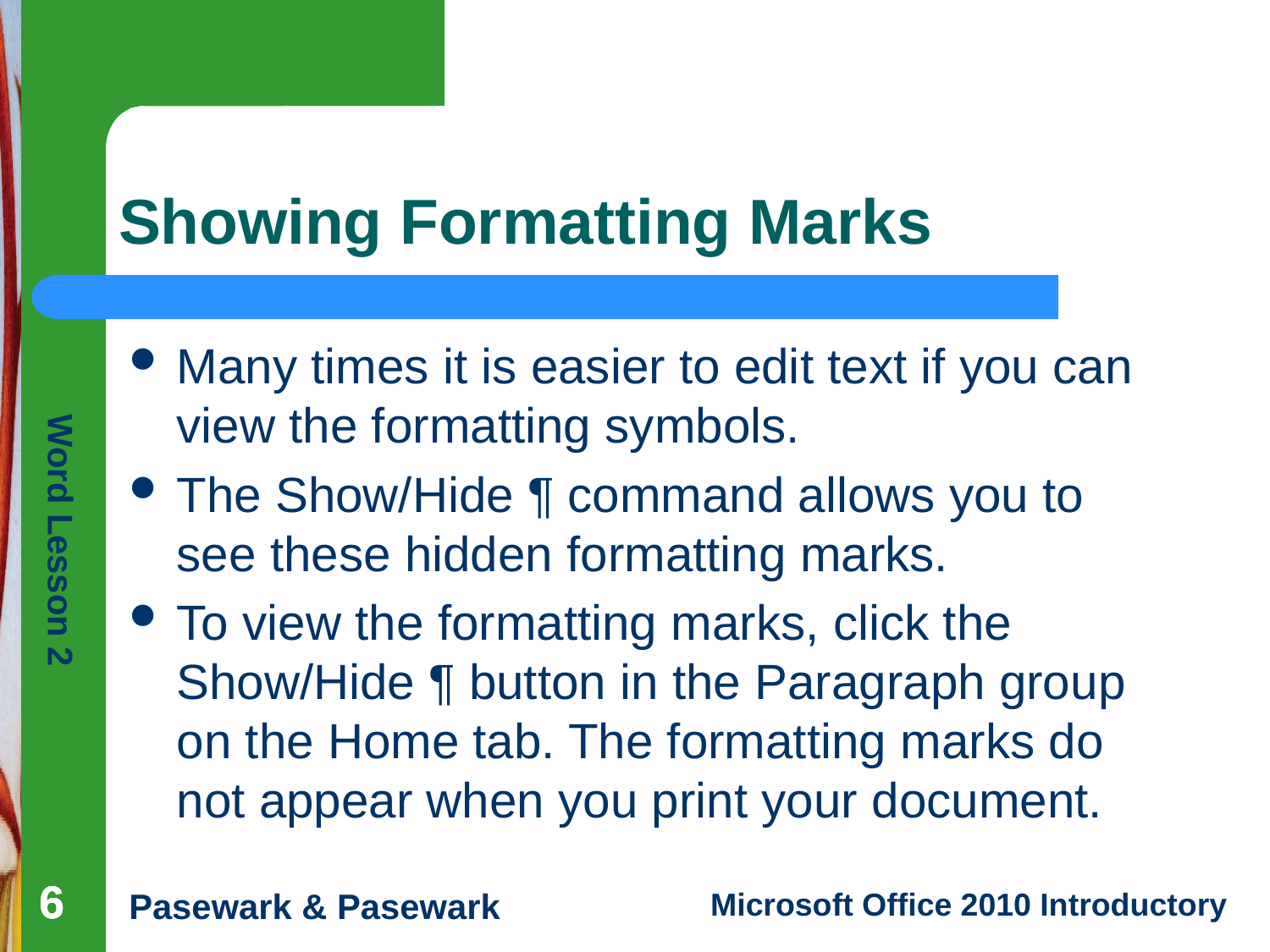

# Showing Formatting Marks
Many times it is easier to edit text if you can view the formatting symbols.
The Show/Hide ¶ command allows you to see these hidden formatting marks.
To view the formatting marks, click the Show/Hide ¶ button in the Paragraph group on the Home tab. The formatting marks do not appear when you print your document.
6
6
6